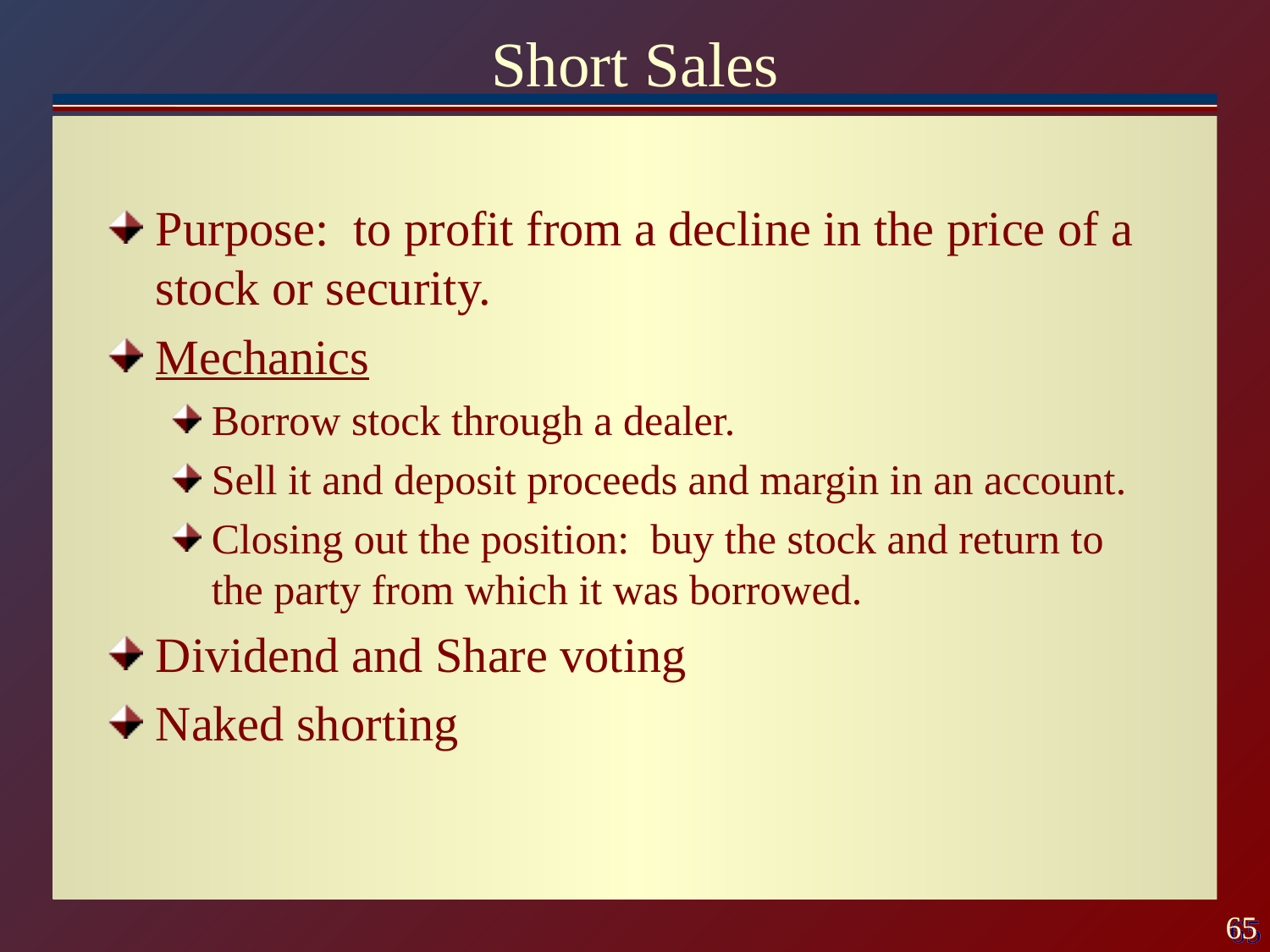

# Short Sales
Purpose:  to profit from a decline in the price of a stock or security.
Mechanics
Borrow stock through a dealer.
Sell it and deposit proceeds and margin in an account.
Closing out the position:  buy the stock and return to the party from which it was borrowed.
Dividend and Share voting
Naked shorting